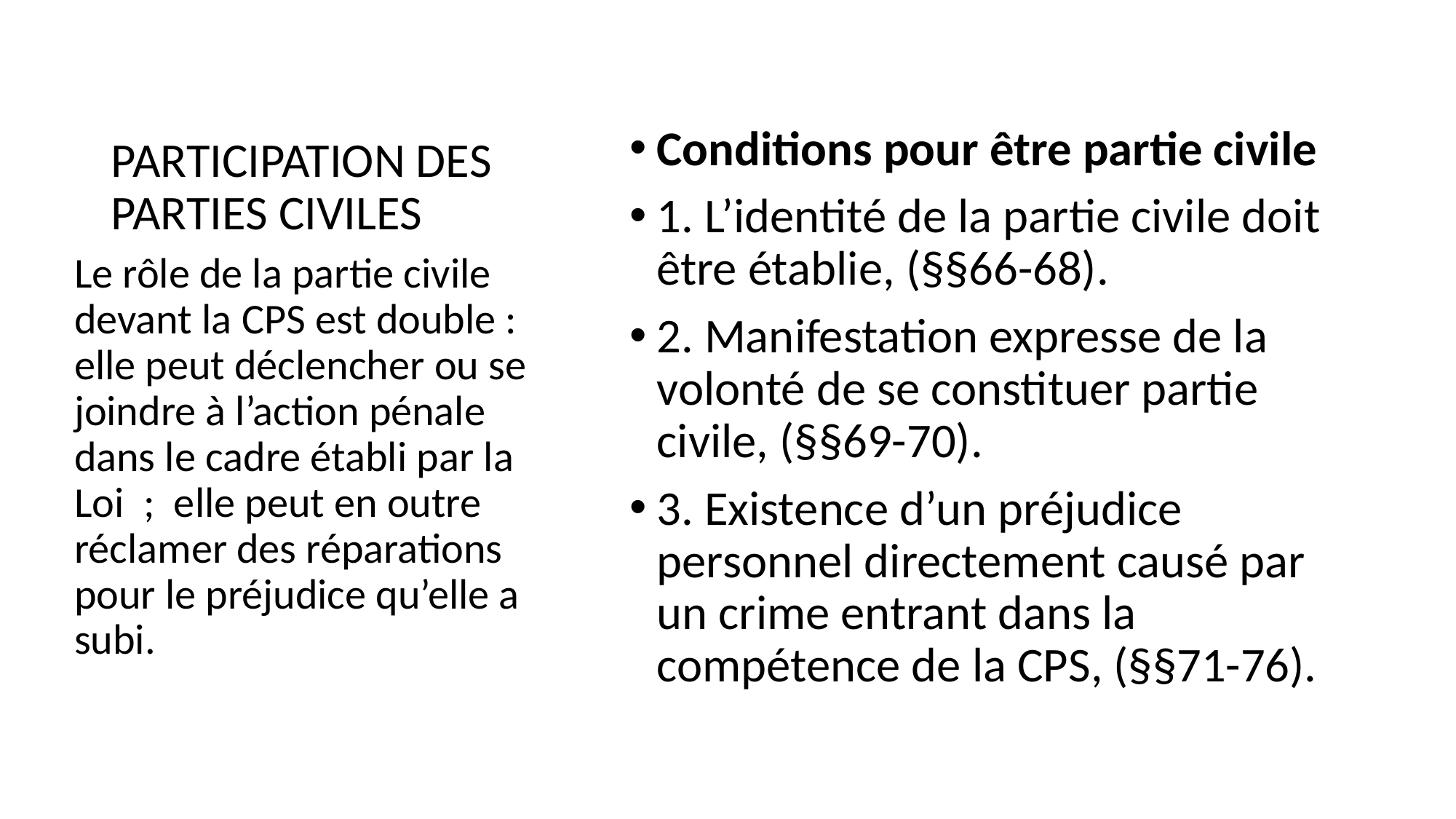

# PARTICIPATION DES PARTIES CIVILES
Conditions pour être partie civile
1. L’identité de la partie civile doit être établie, (§§66-68).
2. Manifestation expresse de la volonté de se constituer partie civile, (§§69-70).
3. Existence d’un préjudice personnel directement causé par un crime entrant dans la compétence de la CPS, (§§71-76).
Le rôle de la partie civile devant la CPS est double : elle peut déclencher ou se joindre à l’action pénale dans le cadre établi par la Loi  ;  elle peut en outre réclamer des réparations pour le préjudice qu’elle a subi.